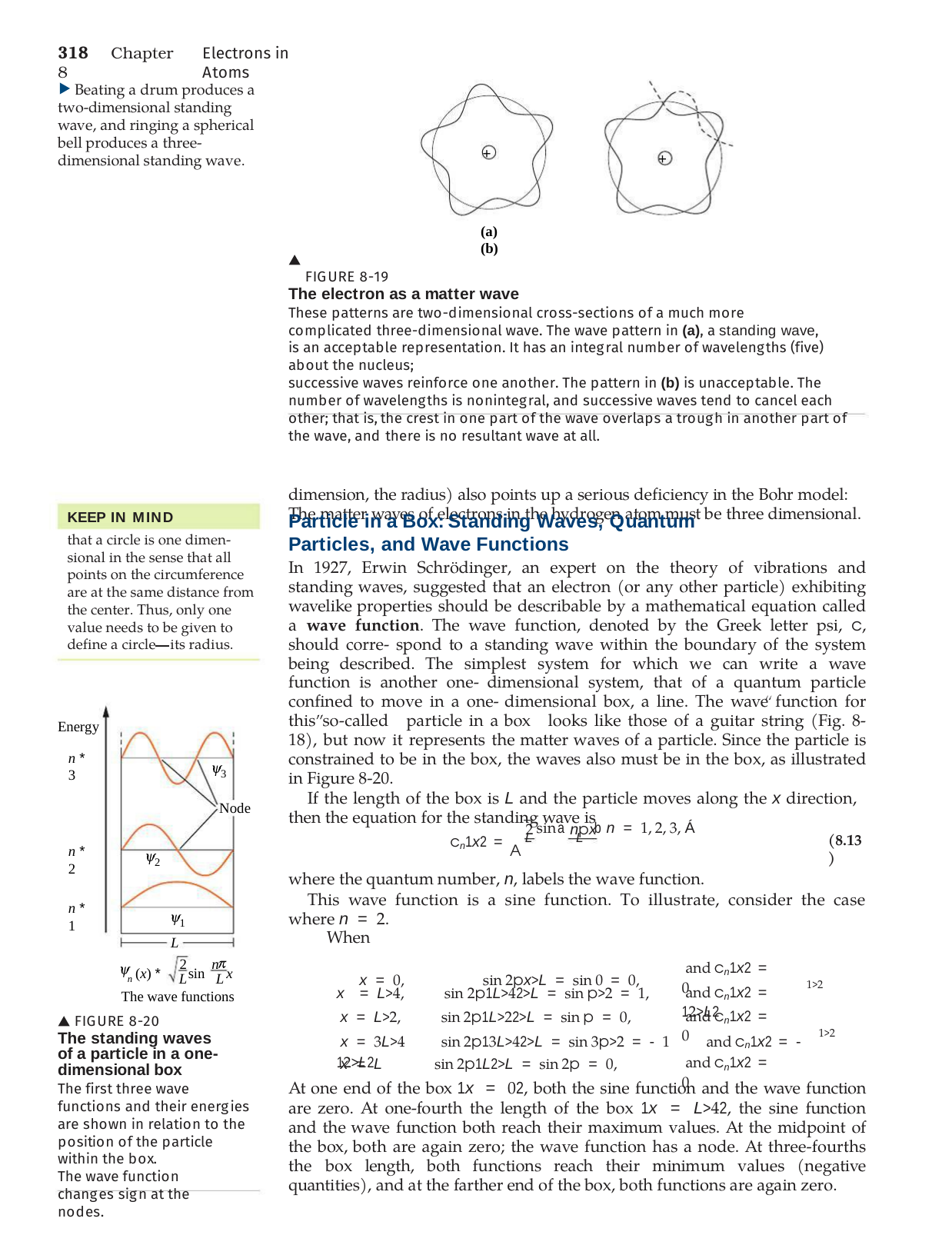

318	Chapter 8
Electrons in Atoms
Beating a drum produces a two-dimensional standing wave, and ringing a spherical bell produces a three- dimensional standing wave.

+
+
(a)	(b)
 FIGURE 8-19
The electron as a matter wave
These patterns are two-dimensional cross-sections of a much more complicated three-dimensional wave. The wave pattern in (a), a standing wave, is an acceptable representation. It has an integral number of wavelengths (five) about the nucleus;
successive waves reinforce one another. The pattern in (b) is unacceptable. The number of wavelengths is nonintegral, and successive waves tend to cancel each other; that is, the crest in one part of the wave overlaps a trough in another part of the wave, and there is no resultant wave at all.

dimension, the radius) also points up a serious deficiency in the Bohr model: The matter waves of electrons in the hydrogen atom must be three dimensional.

KEEP IN MIND
that a circle is one dimen- sional in the sense that all points on the circumference are at the same distance from the center. Thus, only one value needs to be given to define a circle    its radius.
Particle in a Box: Standing Waves, Quantum Particles, and Wave Functions
In 1927, Erwin Schrödinger, an expert on the theory of vibrations and standing waves, suggested that an electron (or any other particle) exhibiting wavelike properties should be describable by a mathematical equation called a wave function. The wave function, denoted by the Greek letter psi, c, should corre- spond to a standing wave within the boundary of the system being described. The simplest system for which we can write a wave function is another one- dimensional system, that of a quantum particle confined to move in a one- dimensional box, a line. The wave function for this so-called   particle in a box   looks like those of a guitar string (Fig. 8-18), but now it represents the matter waves of a particle. Since the particle is constrained to be in the box, the waves also must be in the box, as illustrated in Figure 8-20.
If the length of the box is L and the particle moves along the x direction, then the equation for the standing wave is

Energy
n * 3

3
Node
2	npx
(8.13)
cn1x2  =
L sina   L   b n  =  1, 2, 3, Á
A
n * 2

2
where the quantum number, n, labels the wave function.
This  wave  function  is  a  sine  function.  To  illustrate,  consider  the  case where n  =  2.
When
 x  =  0,     	 sin 2px>L  =  sin 0  =  0,
n * 1

1
L
2	n
 and cn1x2  =  0
n (x) *      sin      x

L	L
x    =  L>4,       sin 2p1L>42>L  =  sin p>2  =  1,
1>2
 and cn1x2  =  12>L2
The wave functions
 FIGURE 8-20
The standing waves of a particle in a one- dimensional box
The first three wave functions and their energies are shown in relation to the position of the particle within the box.
The wave function changes sign at the nodes.
 x  =  L>2,       sin 2p1L>22>L  =  sin p  =  0,
 and cn1x2  =  0

 x  =  3L>4      sin 2p13L>42>L  =  sin 3p>2  =  - 1      and cn1x2  =  - 12>L2
1>2
 x  =  L     	 sin 2p1L2>L  =  sin 2p  =  0,
 and cn1x2  =  0
At one end of the box 1x  =  02, both the sine function and the wave function are zero. At one-fourth the length of the box 1x  =  L>42, the sine function and the wave function both reach their maximum values. At the midpoint of the box, both are again zero; the wave function has a node. At three-fourths the box length, both functions reach their minimum values (negative quantities), and at the farther end of the box, both functions are again zero.